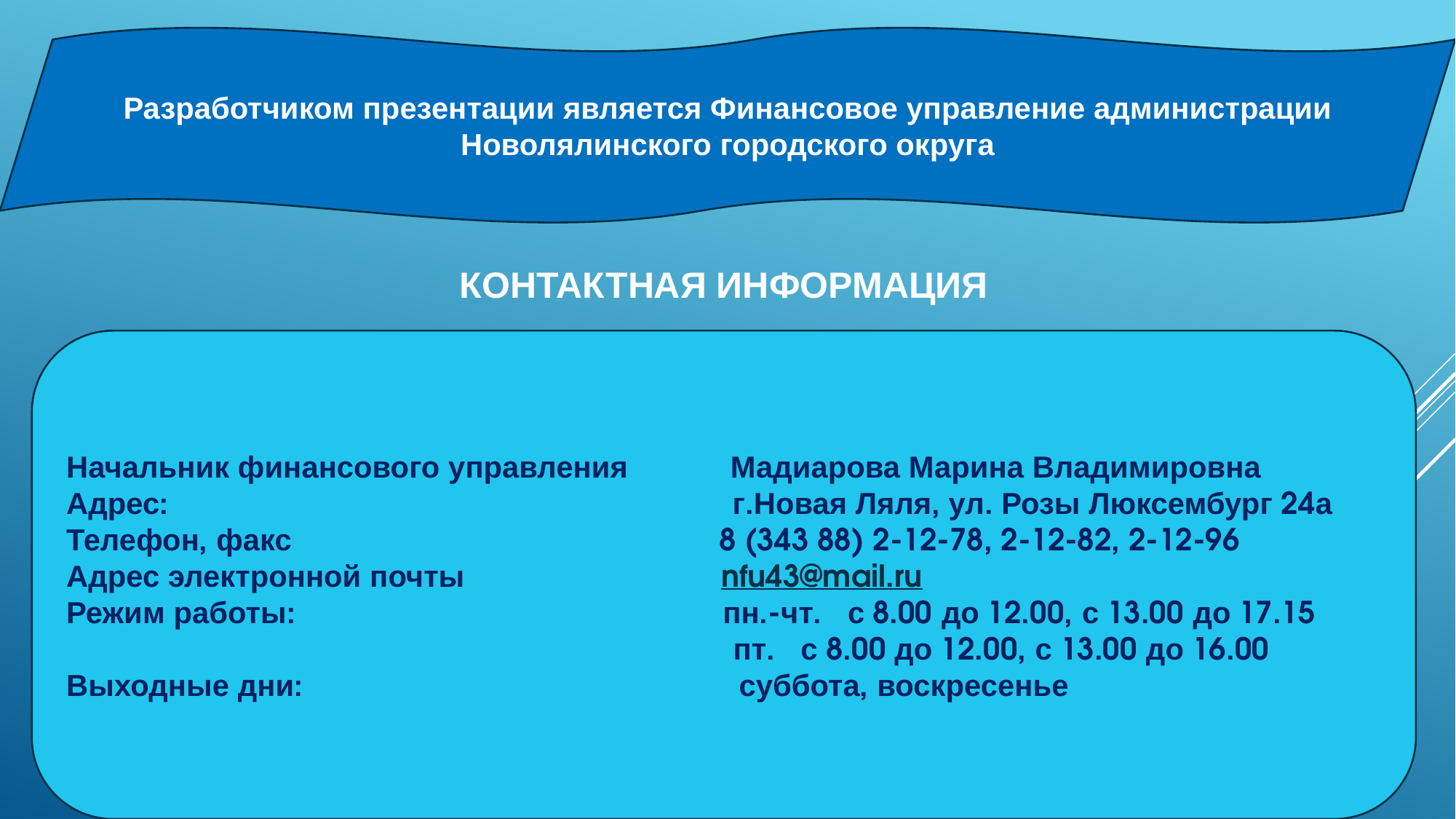

Разработчиком презентации является Финансовое управление администрации Новолялинского городского округа
# Контактная информация
Начальник финансового управления            Мадиарова Марина Владимировна
Адрес:                                                                  г.Новая Ляля, ул. Розы Люксембург 24а
Телефон, факс                                                  8 (343 88) 2-12-78, 2-12-82, 2-12-96
Адрес электронной почты                              nfu43@mail.ru
Режим работы:                                                  пн.-чт.   с 8.00 до 12.00, с 13.00 до 17.15
                                                                              пт.   с 8.00 до 12.00, с 13.00 до 16.00
Выходные дни:                                                   суббота, воскресенье